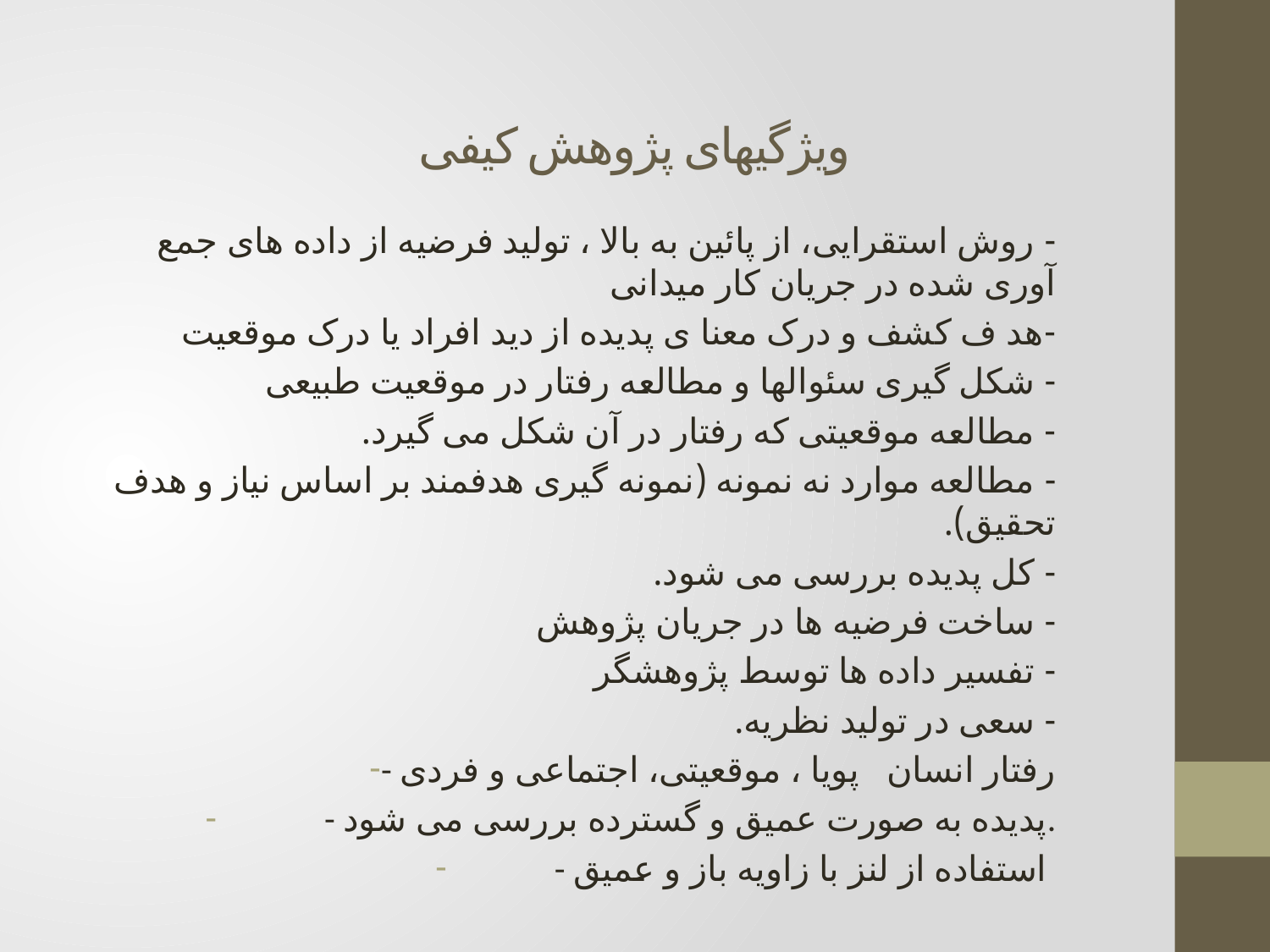

# ویژگیهای پژوهش کیفی
- روش استقرایی، از پائین به بالا ، تولید فرضیه از داده های جمع آوری شده در جریان کار میدانی
-هد ف کشف و درک معنا ی پدیده از دید افراد یا درک موقعیت
- شکل گیری سئوالها و مطالعه رفتار در موقعیت طبیعی
- مطالعه موقعیتی که رفتار در آن شکل می گیرد.
- مطالعه موارد نه نمونه (نمونه گیری هدفمند بر اساس نیاز و هدف تحقیق).
- کل پدیده بررسی می شود.
- ساخت فرضیه ها در جریان پژوهش
- تفسیر داده ها توسط پژوهشگر
- سعی در تولید نظریه.
- رفتار انسان   پویا ، موقعیتی، اجتماعی و فردی
- پدیده به صورت عمیق و گسترده بررسی می شود.
- استفاده از لنز با زاویه باز و عمیق